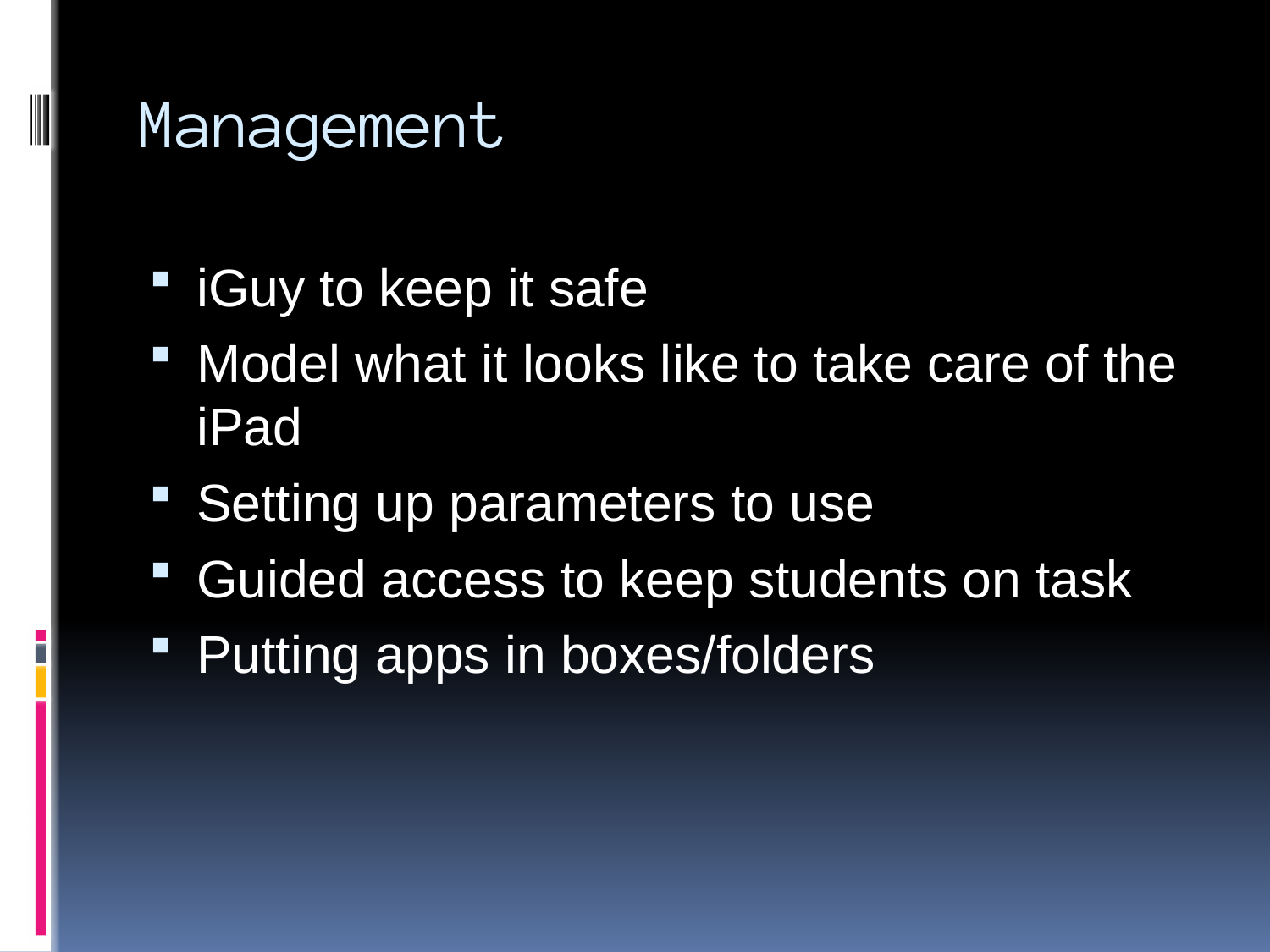

# Management
iGuy to keep it safe
Model what it looks like to take care of the iPad
Setting up parameters to use
Guided access to keep students on task
Putting apps in boxes/folders